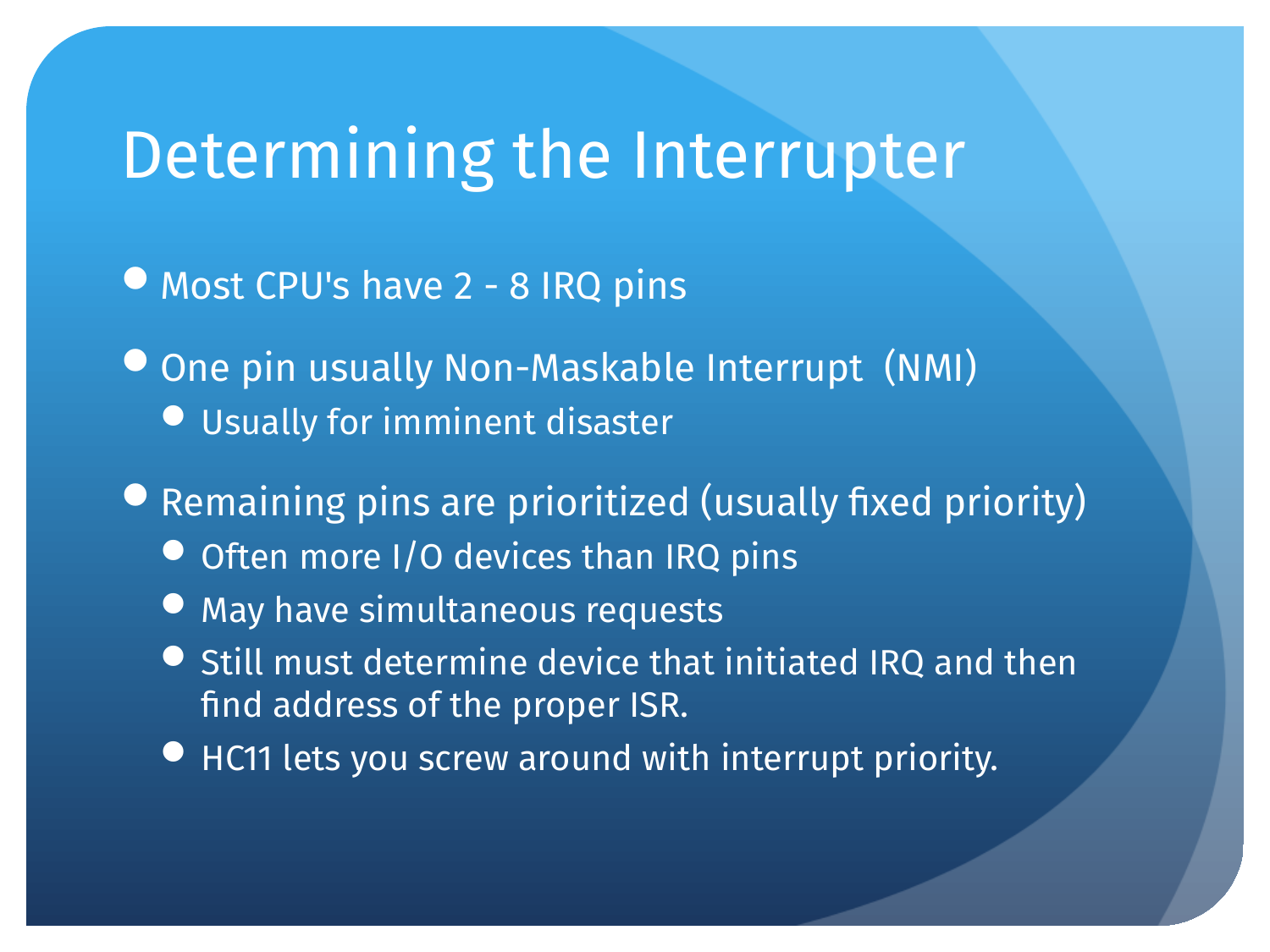

# Determining the Interrupter
Most CPU's have 2 - 8 IRQ pins
One pin usually Non-Maskable Interrupt  (NMI)
Usually for imminent disaster
Remaining pins are prioritized (usually fixed priority)
Often more I/O devices than IRQ pins
May have simultaneous requests
Still must determine device that initiated IRQ and then find address of the proper ISR.
HC11 lets you screw around with interrupt priority.